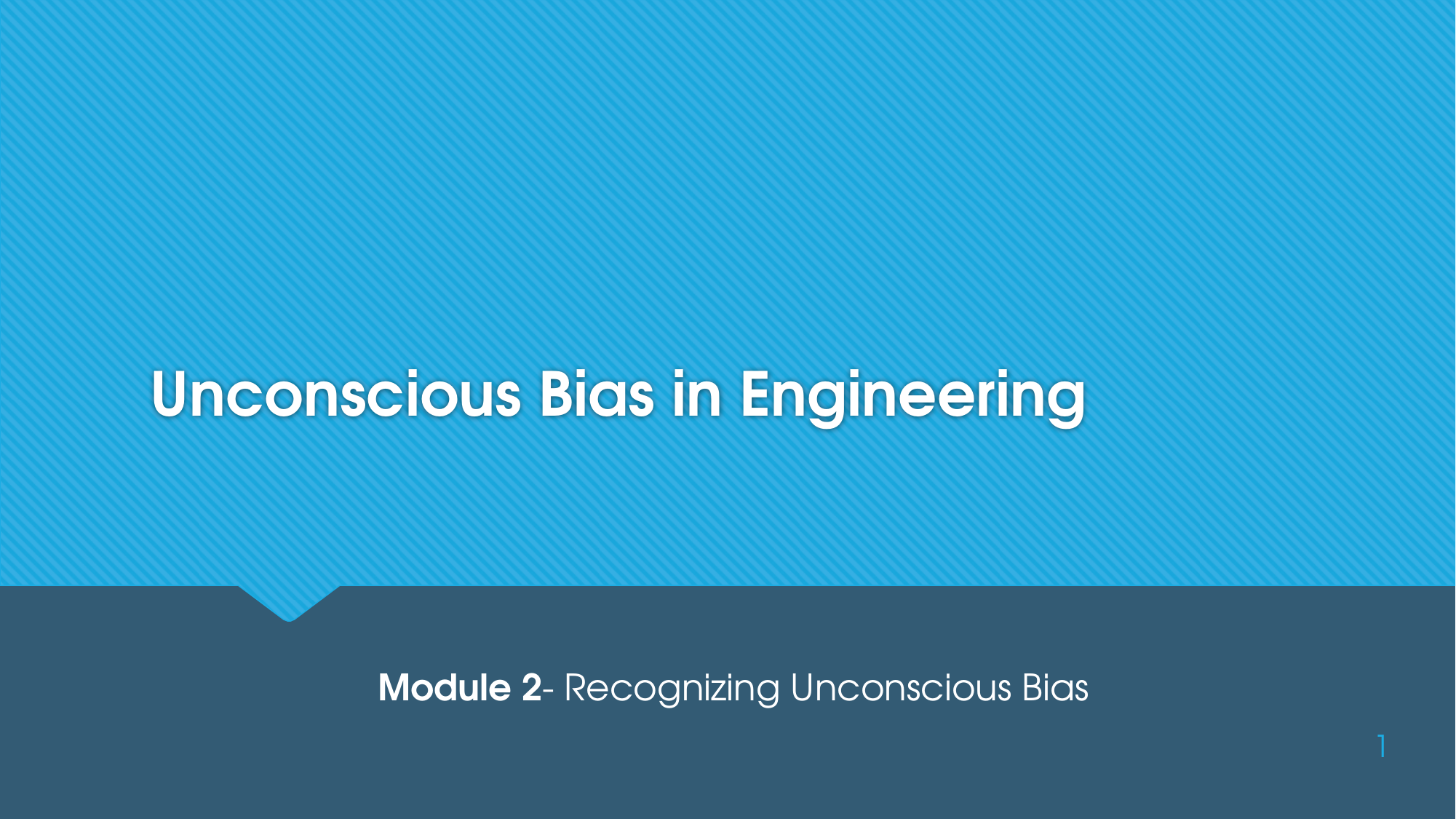

# Unconscious Bias in Engineering

	Module 2- Recognizing Unconscious Bias
1